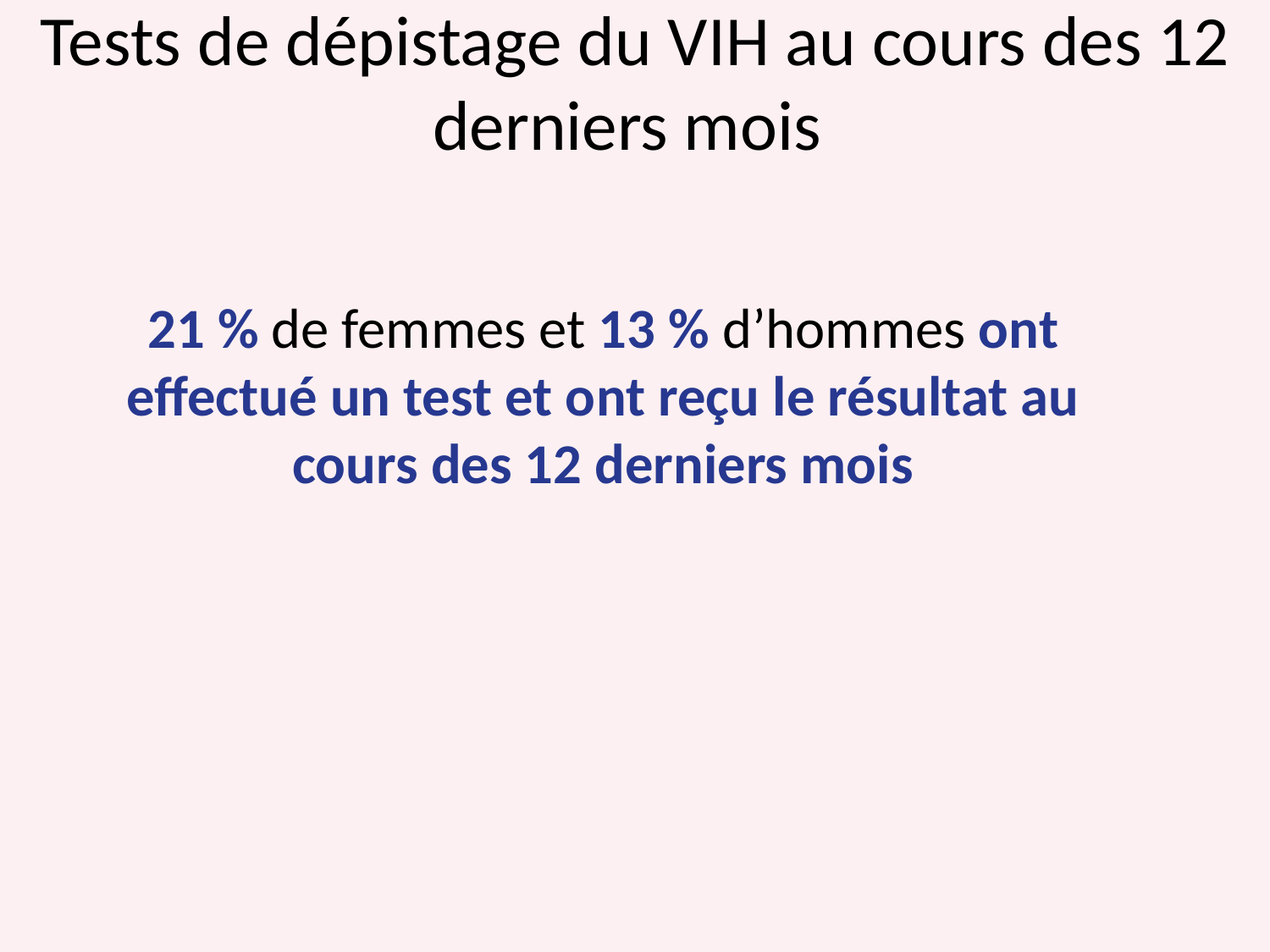

# Tests de dépistage du VIH au cours des 12 derniers mois
21 % de femmes et 13 % d’hommes ont effectué un test et ont reçu le résultat au cours des 12 derniers mois